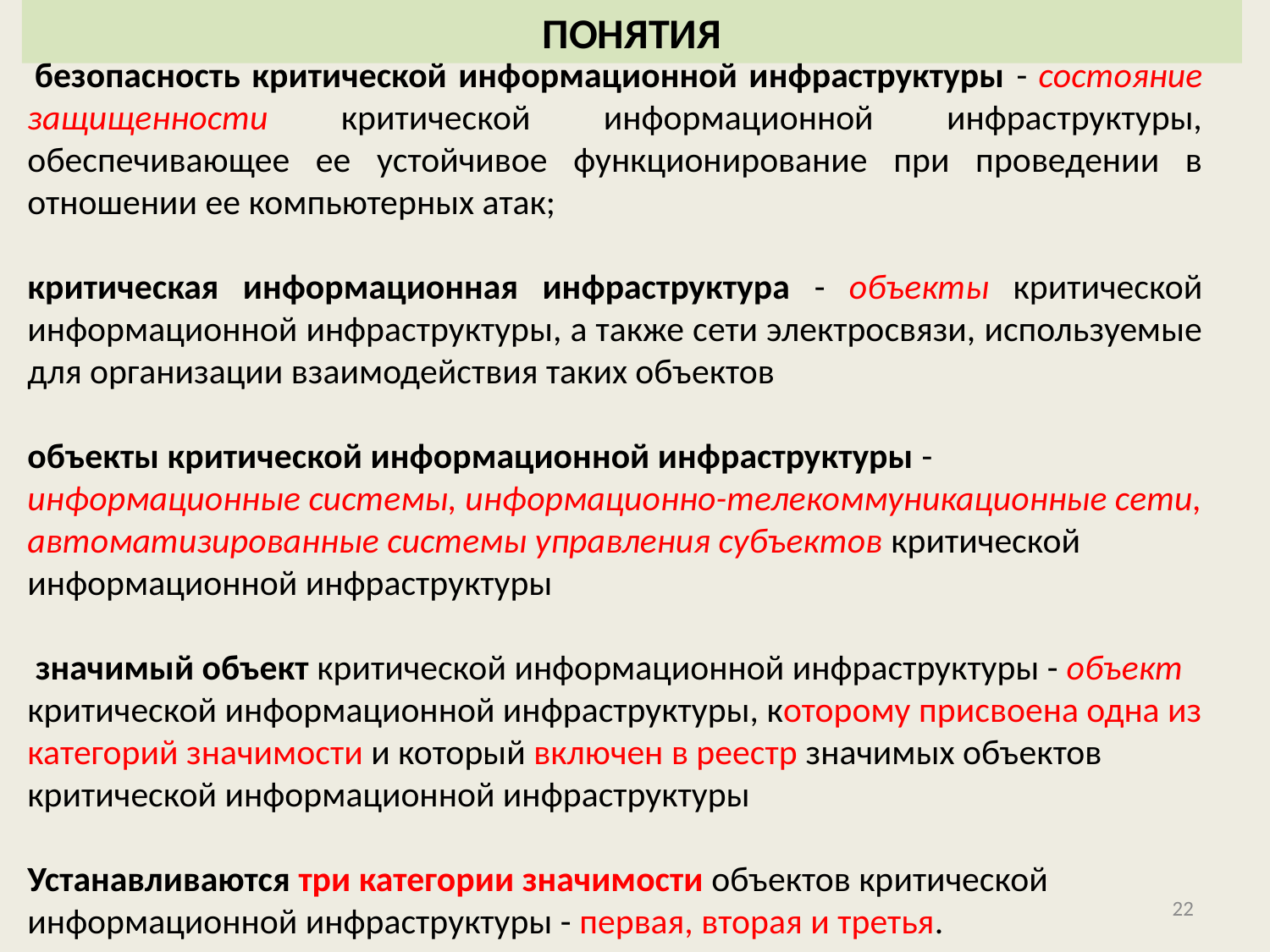

ПОНЯТИЯ
 безопасность критической информационной инфраструктуры - состояние защищенности критической информационной инфраструктуры, обеспечивающее ее устойчивое функционирование при проведении в отношении ее компьютерных атак;
критическая информационная инфраструктура - объекты критической информационной инфраструктуры, а также сети электросвязи, используемые для организации взаимодействия таких объектов

объекты критической информационной инфраструктуры - информационные системы, информационно-телекоммуникационные сети, автоматизированные системы управления субъектов критической информационной инфраструктуры

 значимый объект критической информационной инфраструктуры - объект критической информационной инфраструктуры, которому присвоена одна из категорий значимости и который включен в реестр значимых объектов критической информационной инфраструктуры

Устанавливаются три категории значимости объектов критической информационной инфраструктуры - первая, вторая и третья.

22